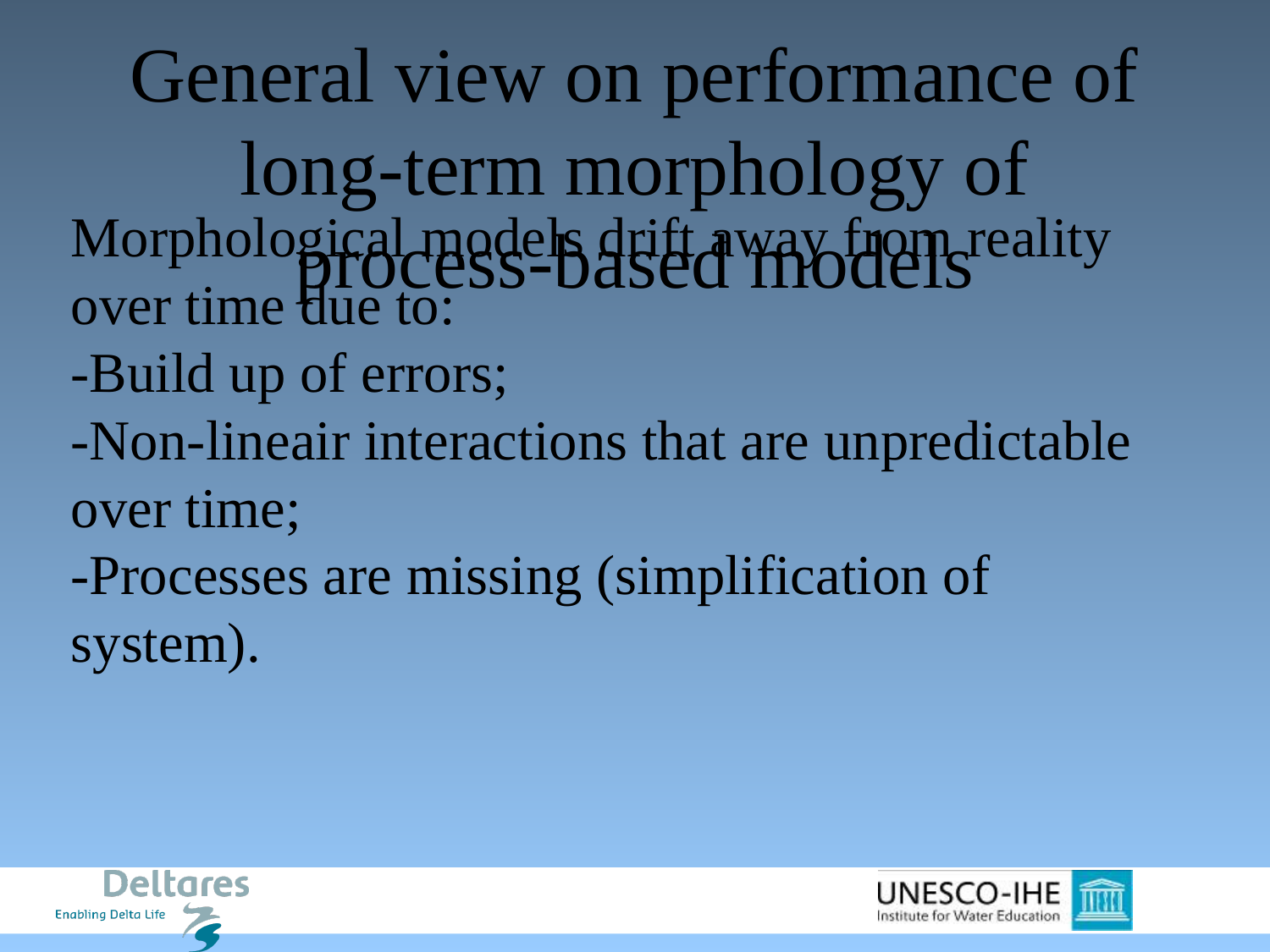

# General view on performance of long-term morphology of process-based models
Morphological models drift away from reality over time due to:
-Build up of errors;
-Non-lineair interactions that are unpredictable over time;
-Processes are missing (simplification of system).